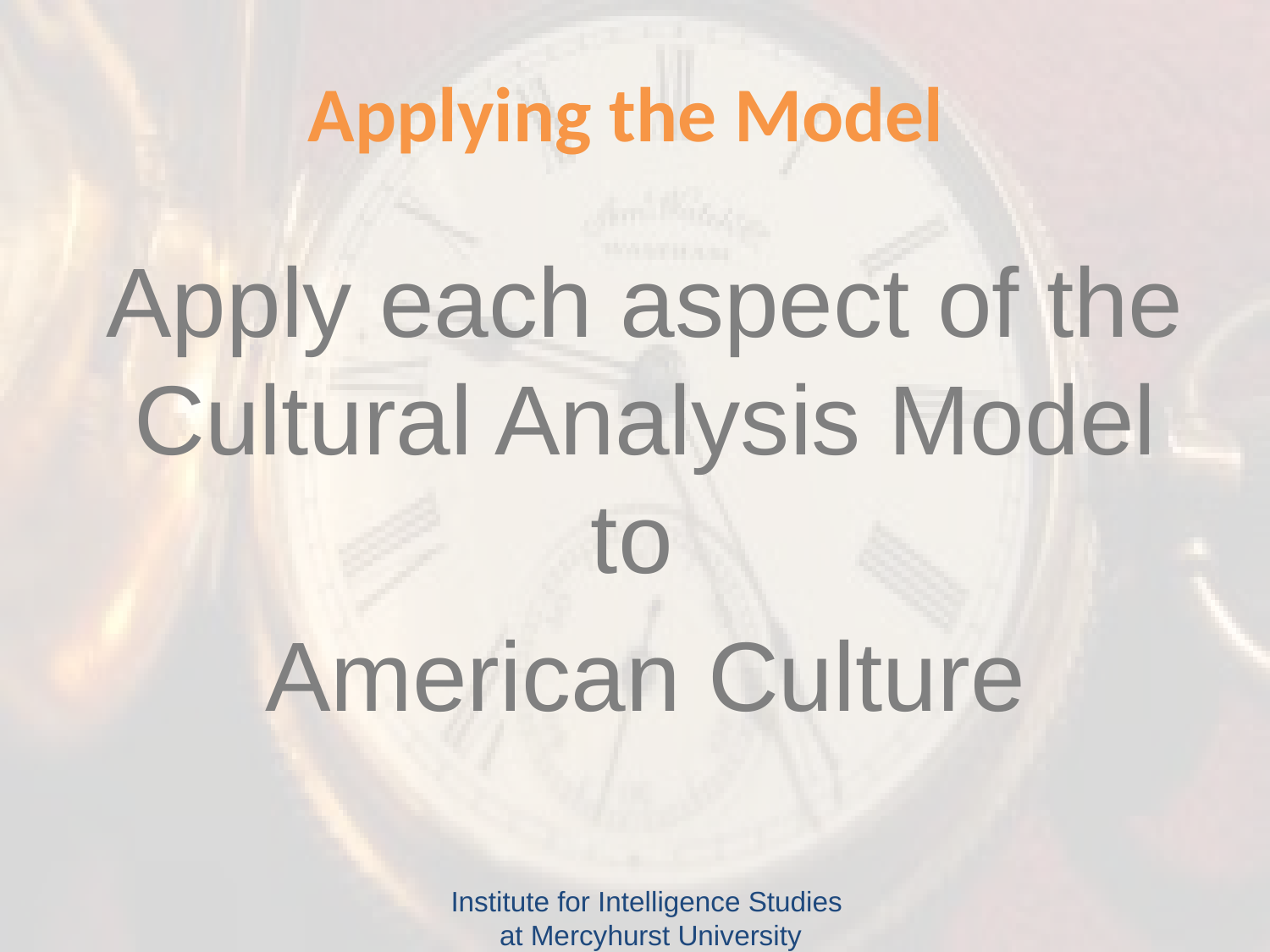

# Applying the Model
Apply each aspect of the Cultural Analysis Model to
American Culture

Institute for Intelligence Studies
at Mercyhurst University